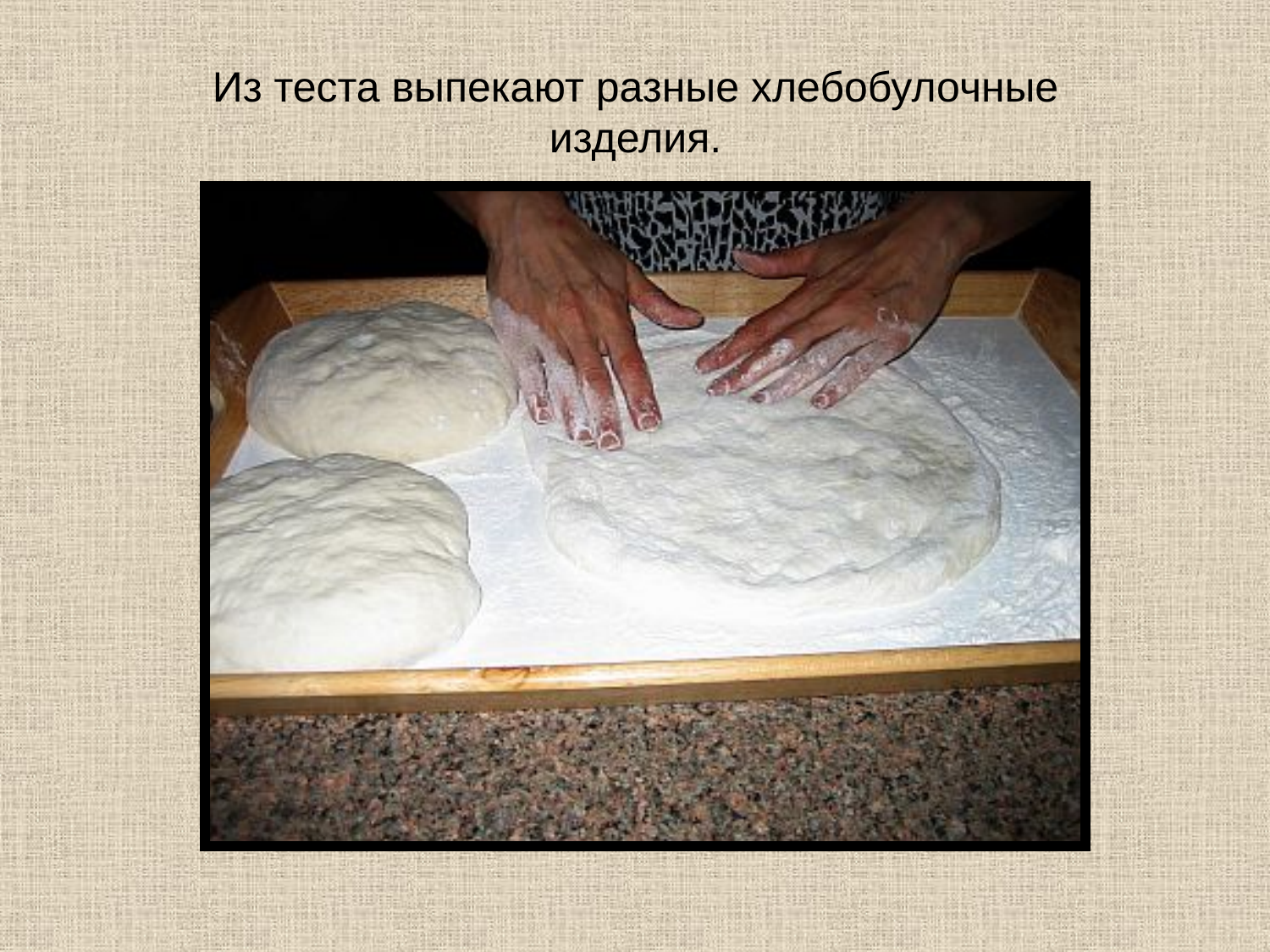

# Из теста выпекают разные хлебобулочные изделия.